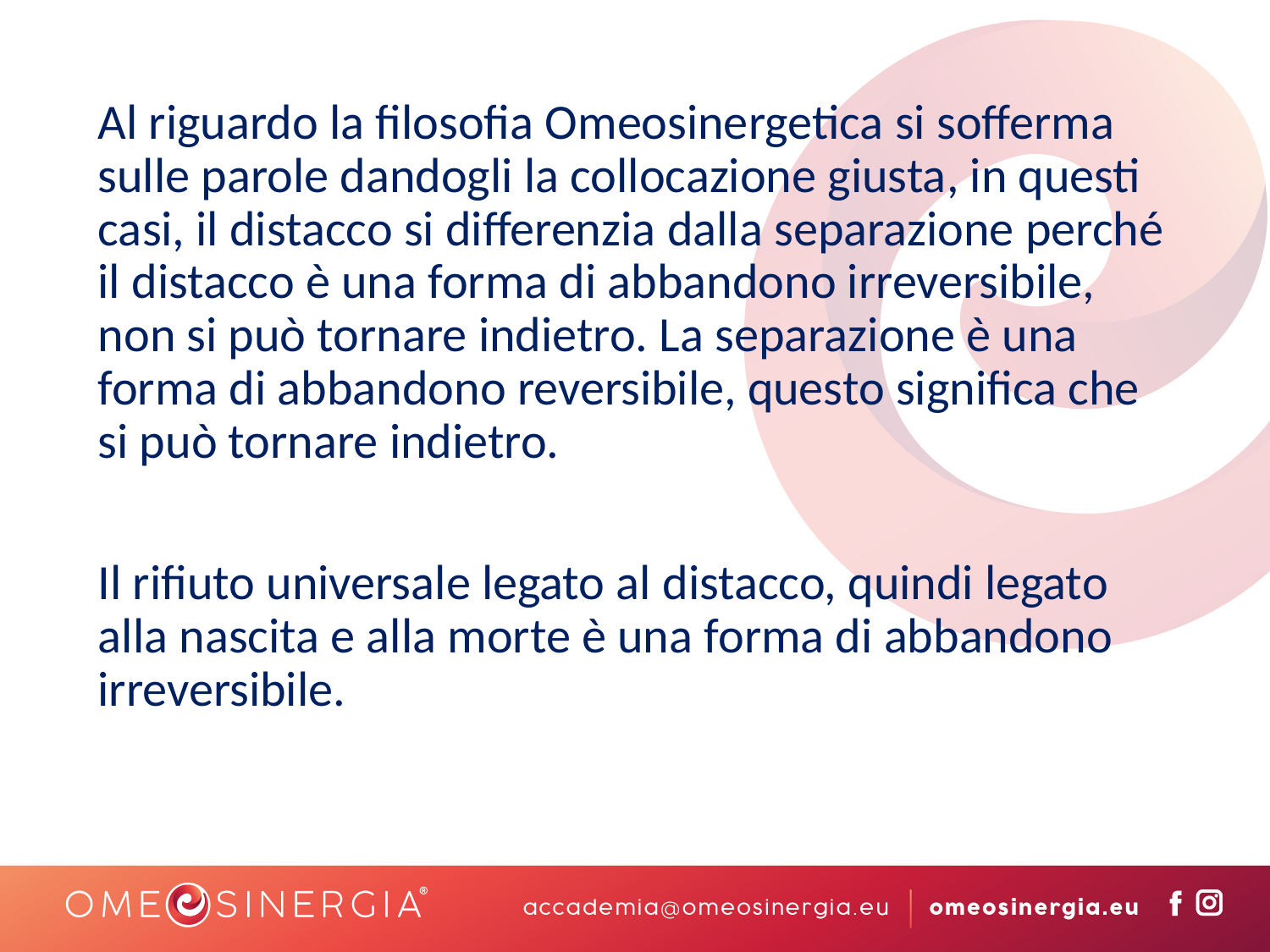

Al riguardo la filosofia Omeosinergetica si sofferma sulle parole dandogli la collocazione giusta, in questi casi, il distacco si differenzia dalla separazione perché il distacco è una forma di abbandono irreversibile, non si può tornare indietro. La separazione è una forma di abbandono reversibile, questo significa che si può tornare indietro.

Il rifiuto universale legato al distacco, quindi legato alla nascita e alla morte è una forma di abbandono irreversibile.